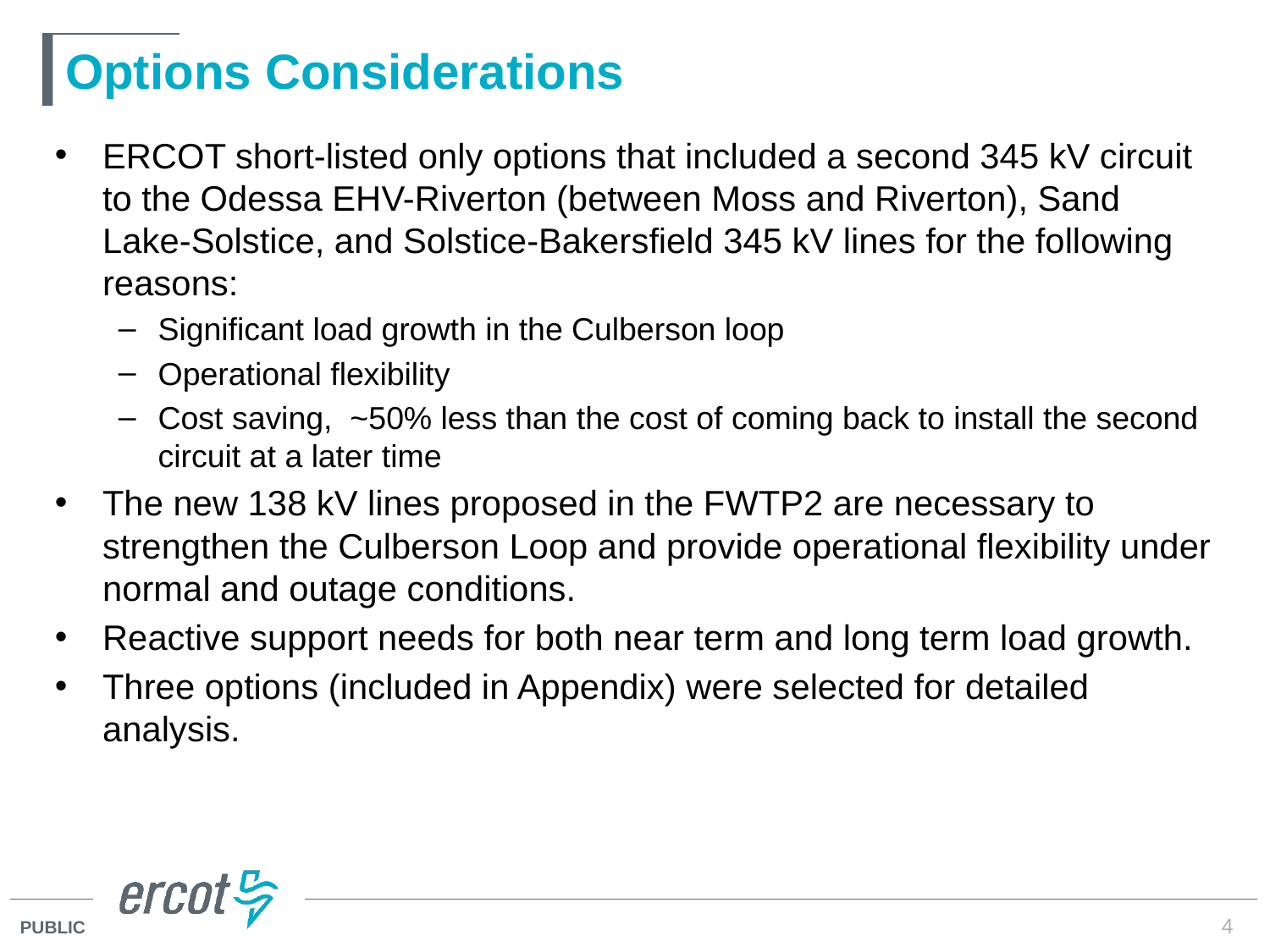

# Options Considerations
ERCOT short-listed only options that included a second 345 kV circuit to the Odessa EHV-Riverton (between Moss and Riverton), Sand Lake-Solstice, and Solstice-Bakersfield 345 kV lines for the following reasons:
Significant load growth in the Culberson loop
Operational flexibility
Cost saving,  ~50% less than the cost of coming back to install the second circuit at a later time
The new 138 kV lines proposed in the FWTP2 are necessary to strengthen the Culberson Loop and provide operational flexibility under normal and outage conditions.
Reactive support needs for both near term and long term load growth.
Three options (included in Appendix) were selected for detailed analysis.

4